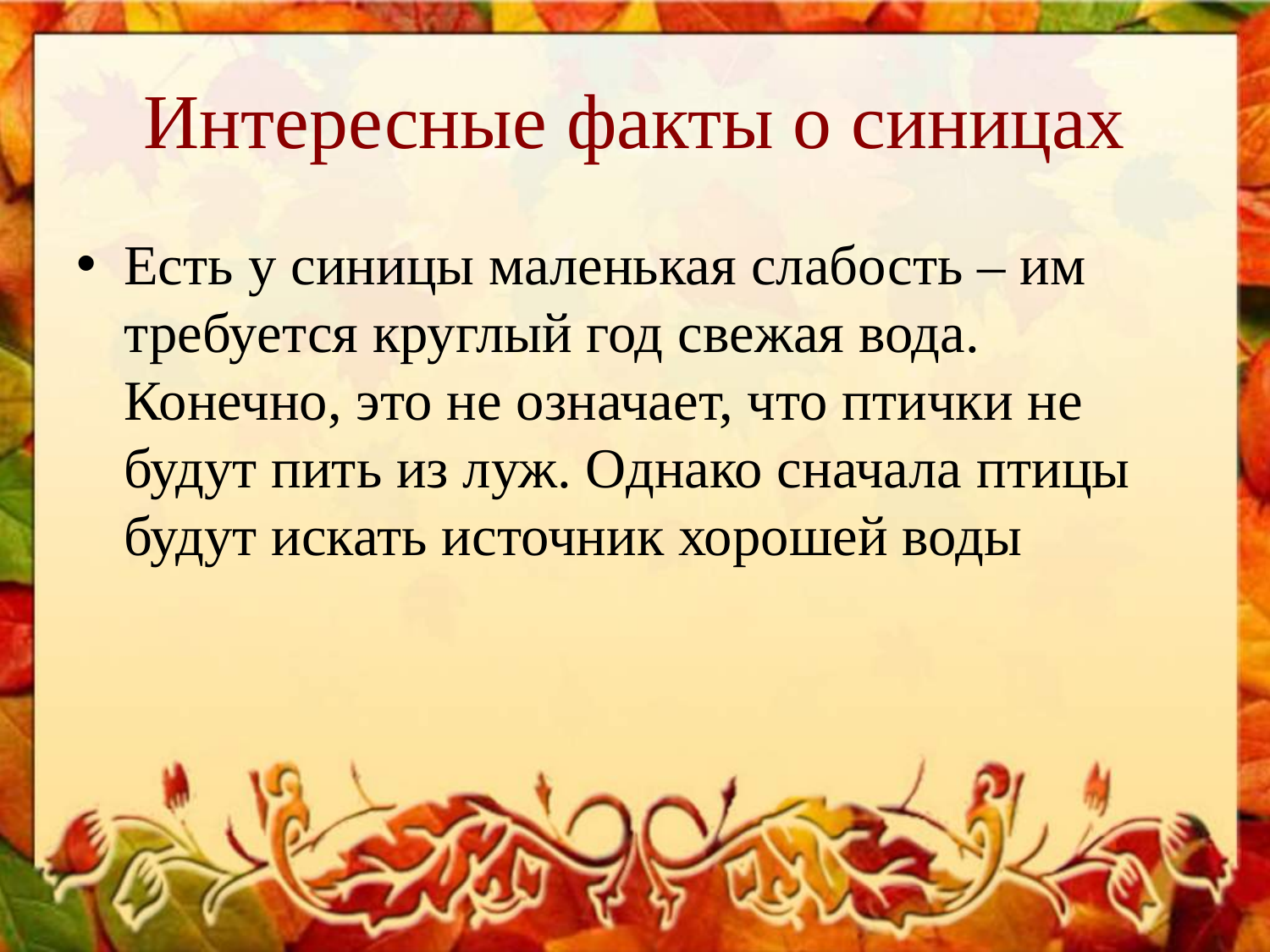

# Интересные факты о синицах
Есть у синицы маленькая слабость – им требуется круглый год свежая вода. Конечно, это не означает, что птички не будут пить из луж. Однако сначала птицы будут искать источник хорошей воды